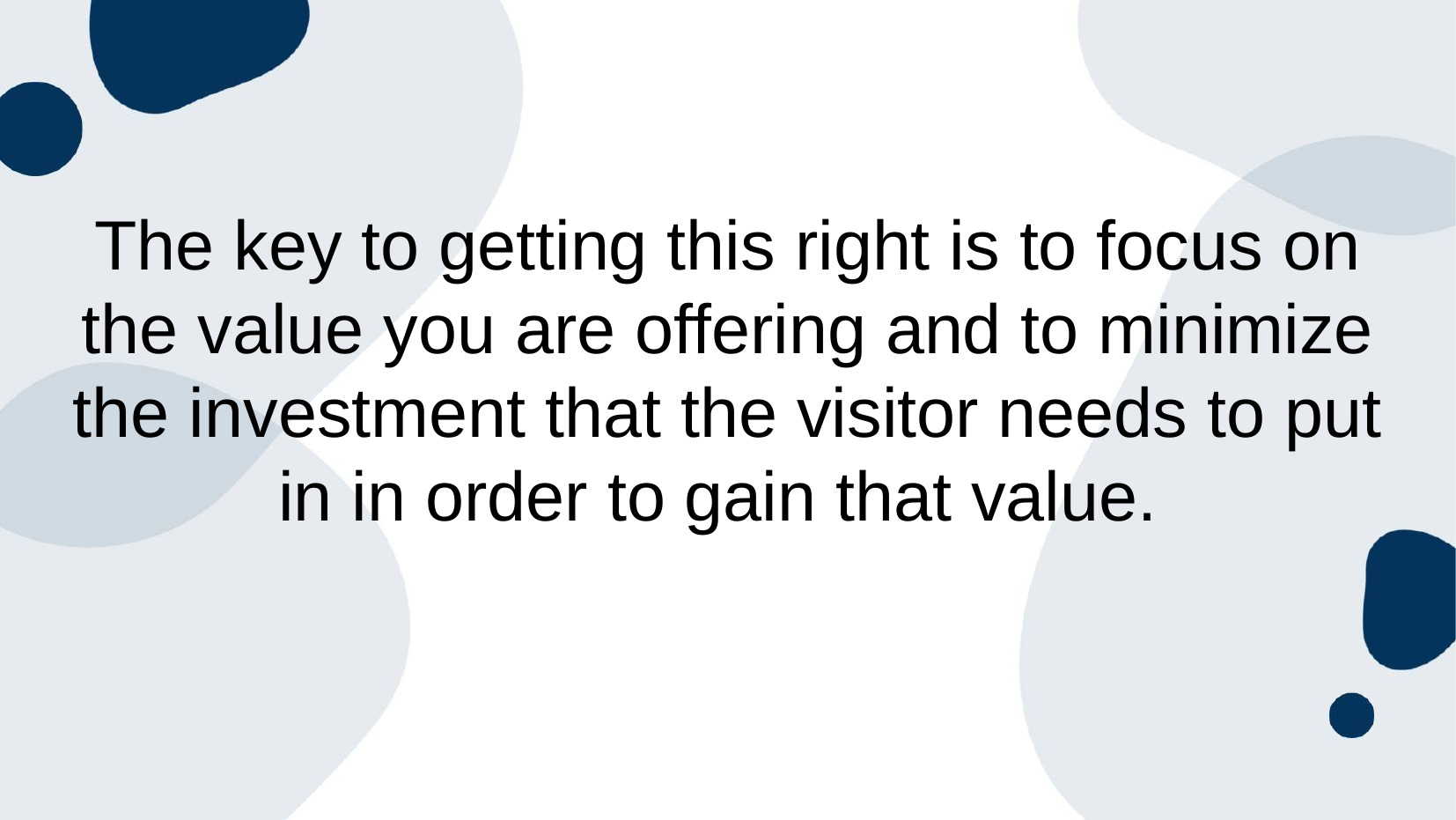

The key to getting this right is to focus on the value you are offering and to minimize the investment that the visitor needs to put in in order to gain that value.